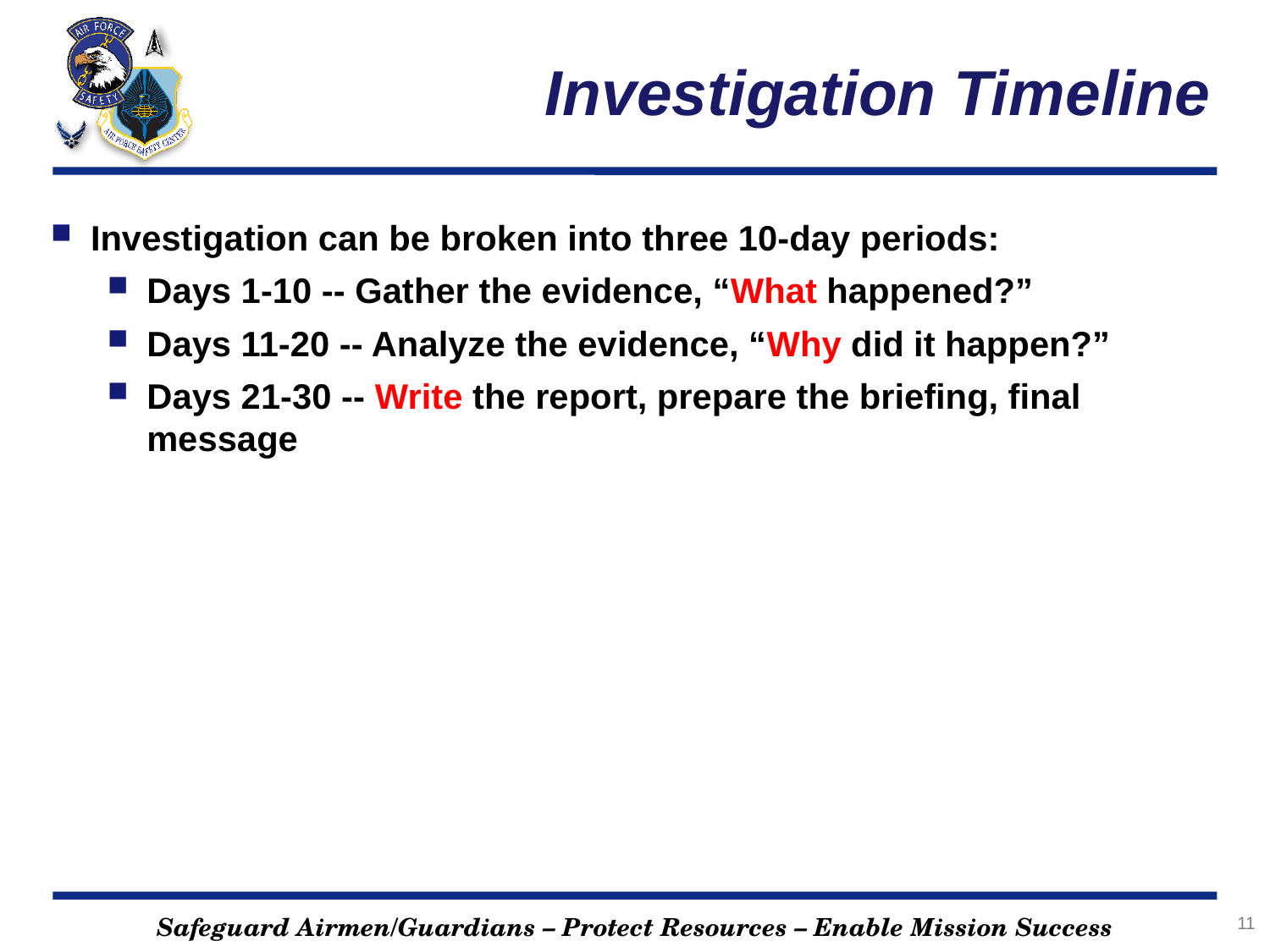

# Investigation Timeline
Investigation can be broken into three 10-day periods:
Days 1-10 -- Gather the evidence, “What happened?”
Days 11-20 -- Analyze the evidence, “Why did it happen?”
Days 21-30 -- Write the report, prepare the briefing, final message

11